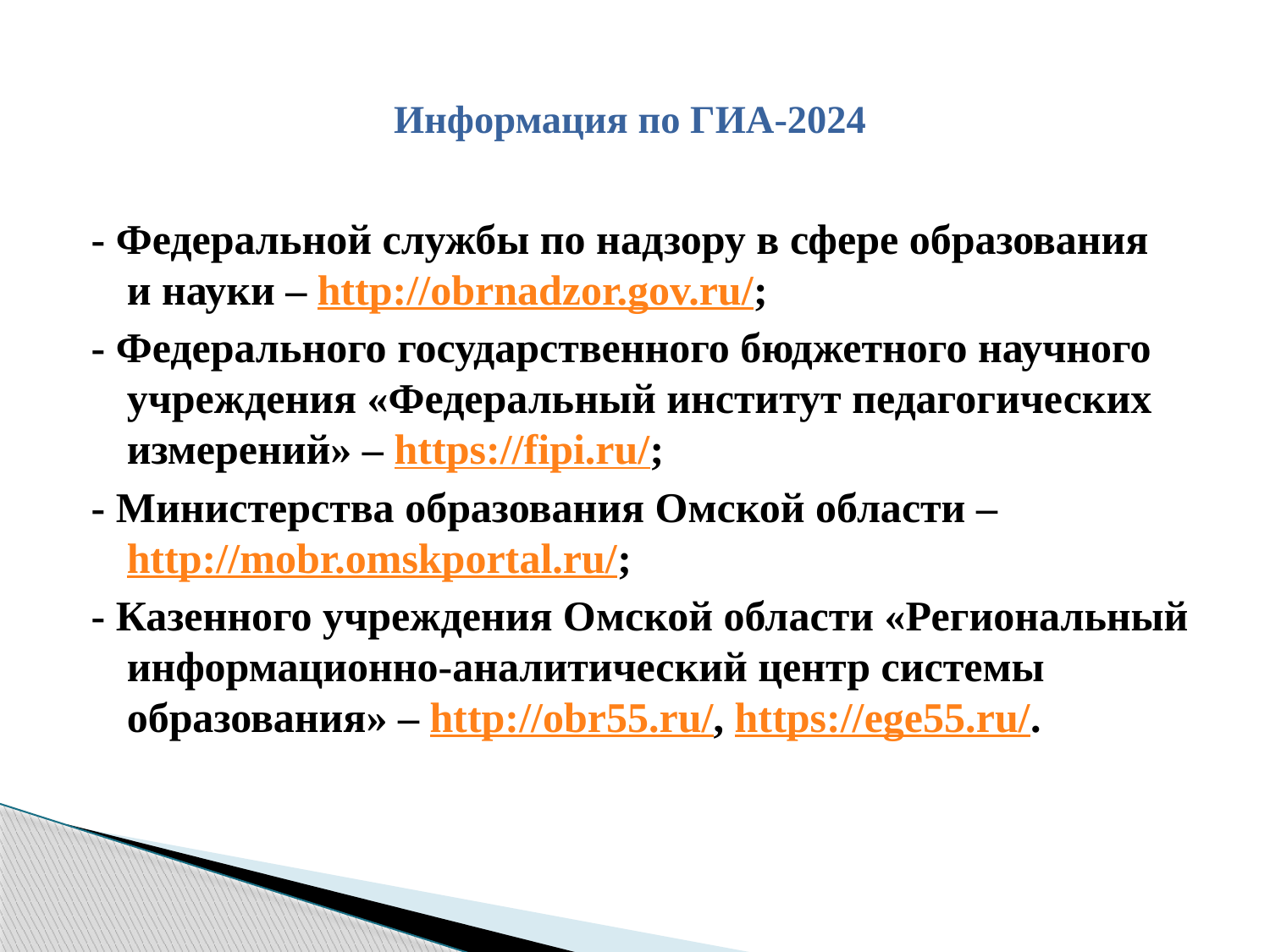

# Информация по ГИА-2024
- Федеральной службы по надзору в сфере образования
и науки – http://obrnadzor.gov.ru/;
- Федерального государственного бюджетного научного учреждения «Федеральный институт педагогических измерений» – https://fipi.ru/;
- Министерства образования Омской области – http://mobr.omskportal.ru/;
- Казенного учреждения Омской области «Региональный информационно-аналитический центр системы образования» – http://obr55.ru/, https://ege55.ru/.